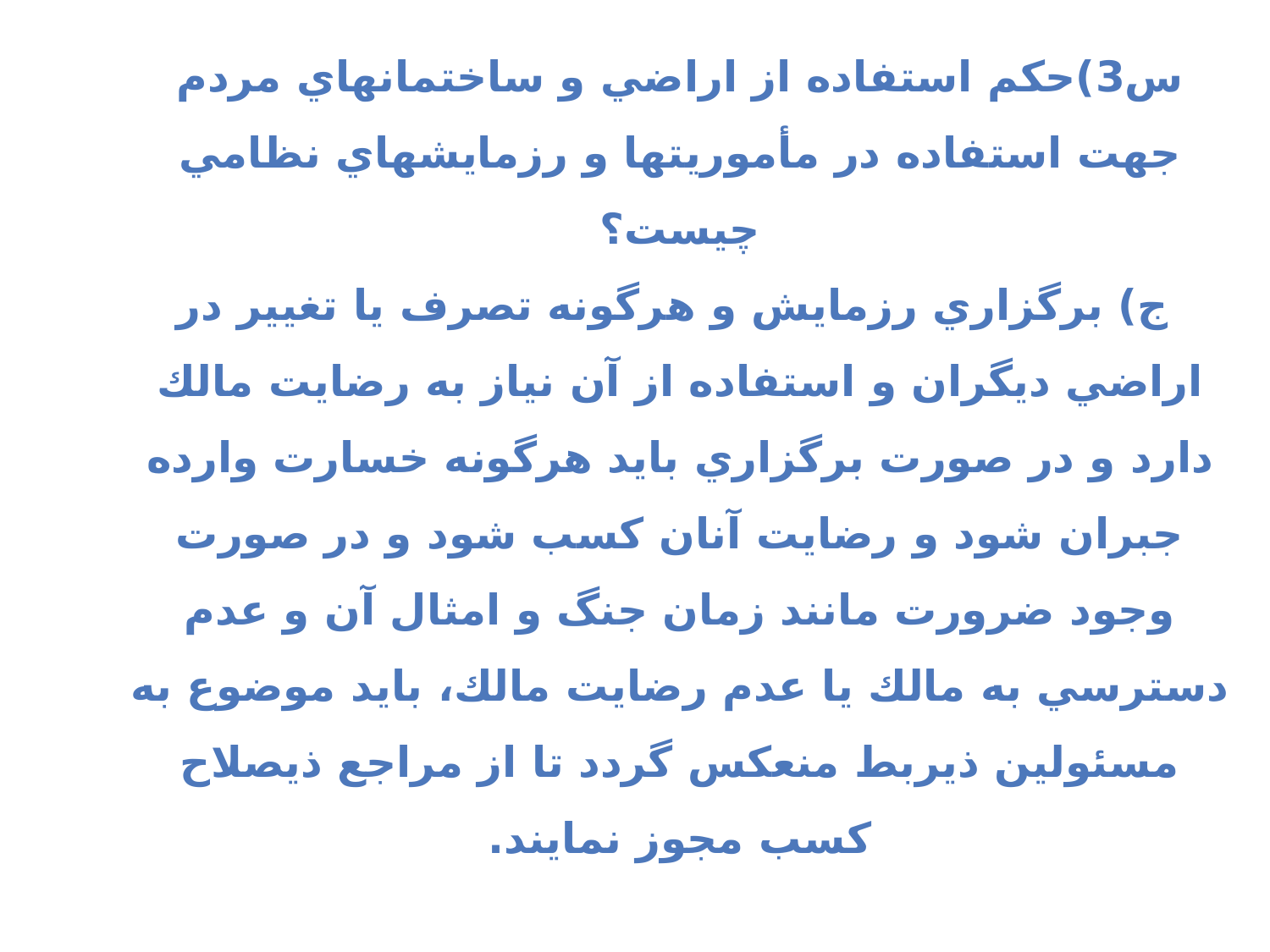

س3)حکم استفاده از اراضي و ساختمانهاي مردم جهت استفاده در مأموريتها و رزمايشهاي نظامي چیست؟
 ج) برگزاري رزمايش و هرگونه تصرف يا تغيير در اراضي ديگران و استفاده از آن نياز به رضايت مالك دارد و در صورت برگزاري بايد هرگونه خسارت وارده جبران شود و رضايت آنان كسب شود و در صورت وجود ضرورت مانند زمان جنگ و امثال آن و عدم دسترسي به مالك يا عدم رضايت مالك، بايد موضوع به مسئولين ذيربط منعكس گردد تا از مراجع ذيصلاح كسب مجوز نمايند.